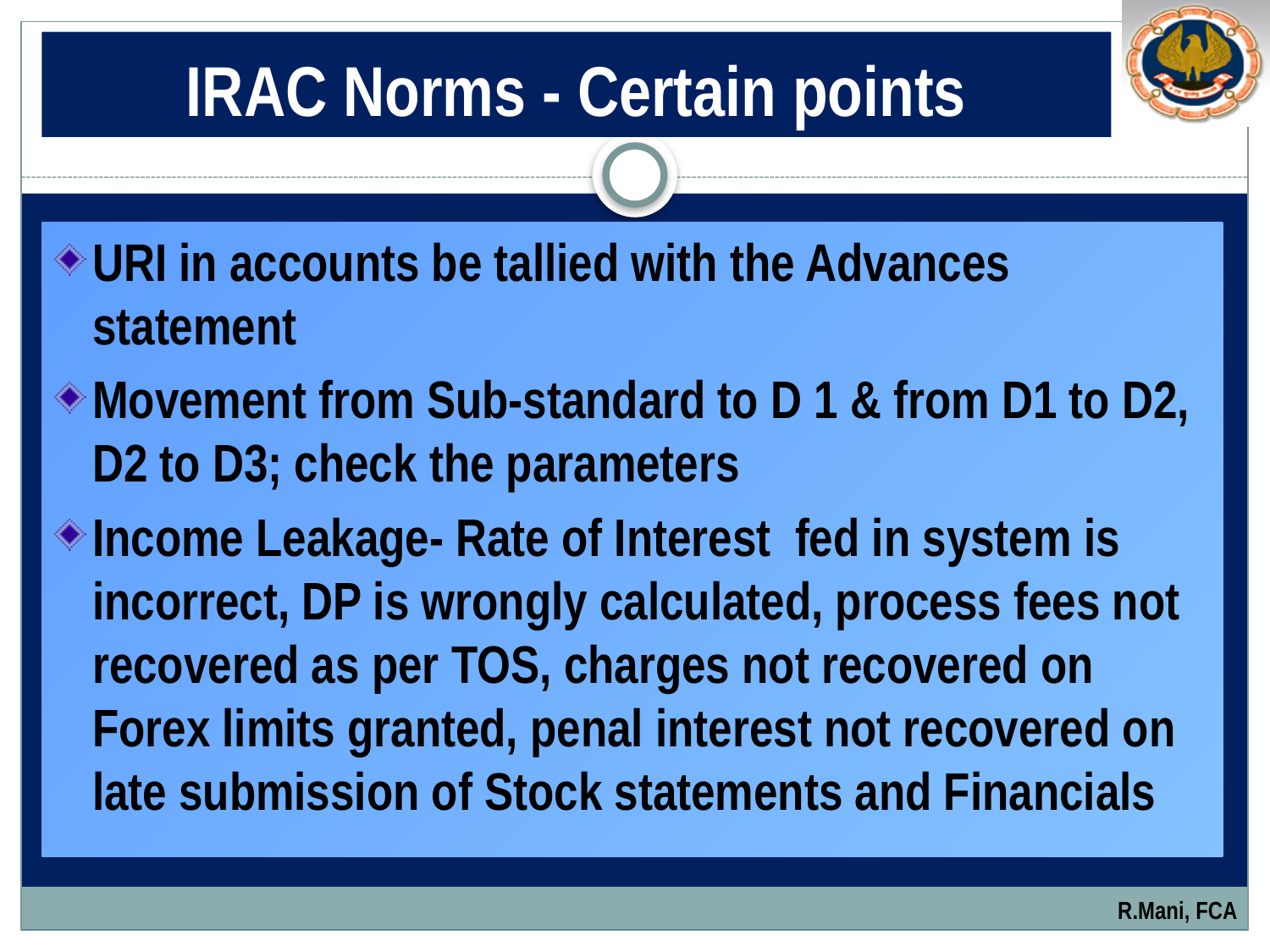

# IRAC Norms - Certain points
URI in accounts be tallied with the Advances statement
Movement from Sub-standard to D 1 & from D1 to D2, D2 to D3; check the parameters
Income Leakage- Rate of Interest  fed in system is incorrect, DP is wrongly calculated, process fees not recovered as per TOS, charges not recovered on Forex limits granted, penal interest not recovered on late submission of Stock statements and Financials